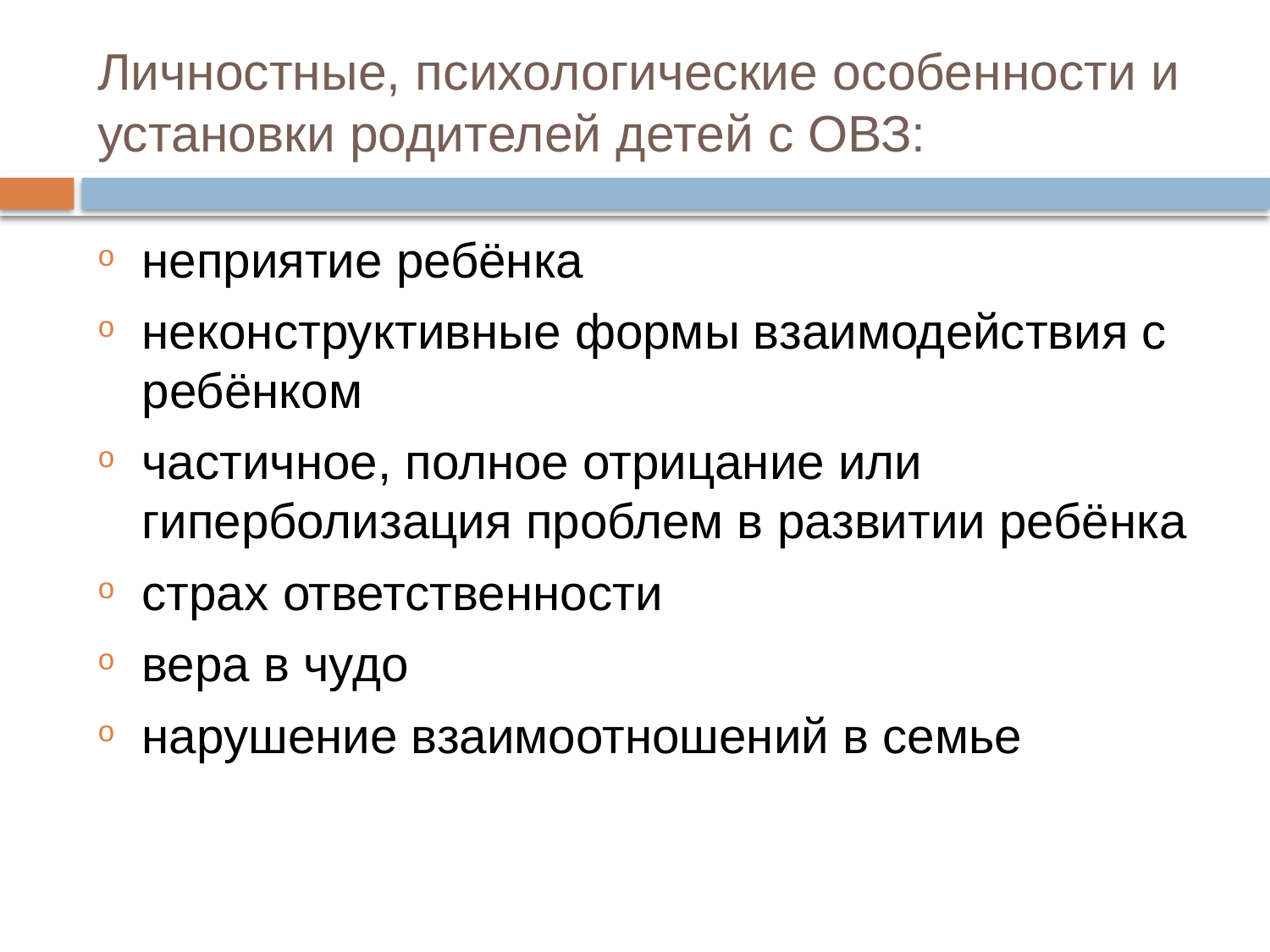

# Личностные, психологические особенности и установки родителей детей с ОВЗ:
неприятие ребёнка
неконструктивные формы взаимодействия с ребёнком
частичное, полное отрицание или гиперболизация проблем в развитии ребёнка
страх ответственности
вера в чудо
нарушение взаимоотношений в семье